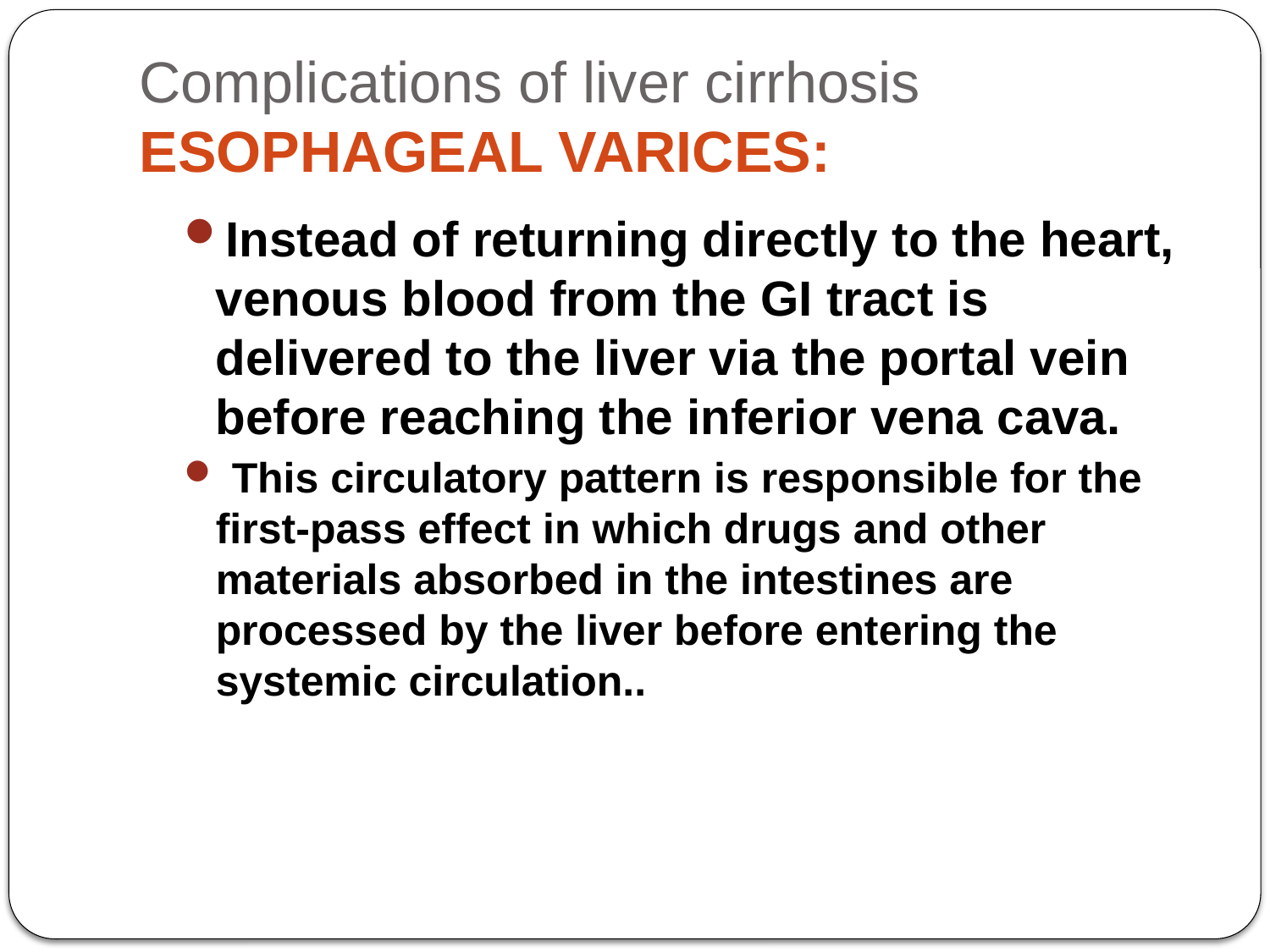

# Complications of liver cirrhosis ESOPHAGEAL VARICES:
Instead of returning directly to the heart, venous blood from the GI tract is delivered to the liver via the portal vein before reaching the inferior vena cava.
 This circulatory pattern is responsible for the first-pass effect in which drugs and other materials absorbed in the intestines are processed by the liver before entering the systemic circulation..